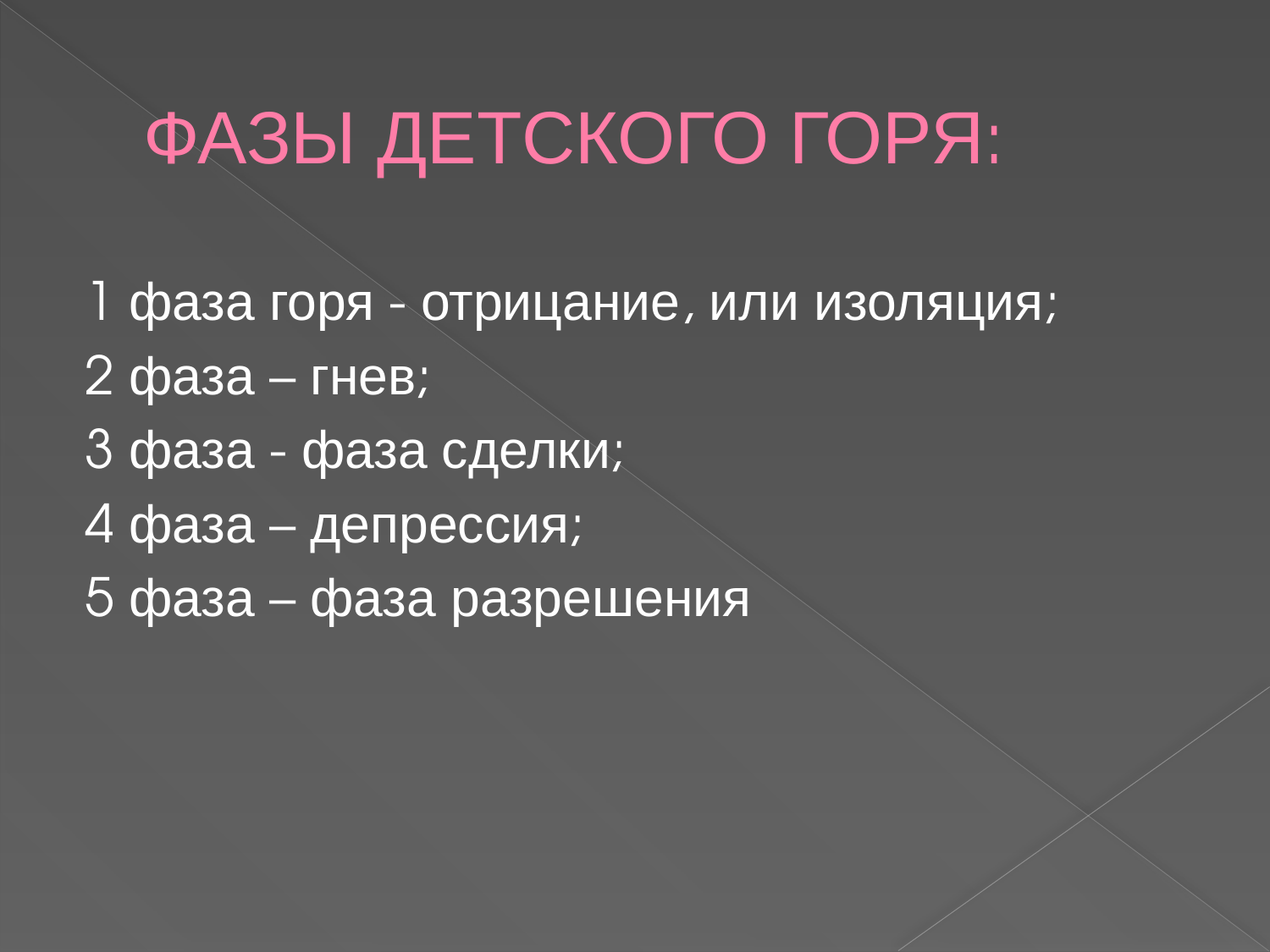

# ФАЗЫ ДЕТСКОГО ГОРЯ:
1 фаза горя - отрицание, или изоляция;
2 фаза – гнев;
3 фаза - фаза сделки;
4 фаза – депрессия;
5 фаза – фаза разрешения